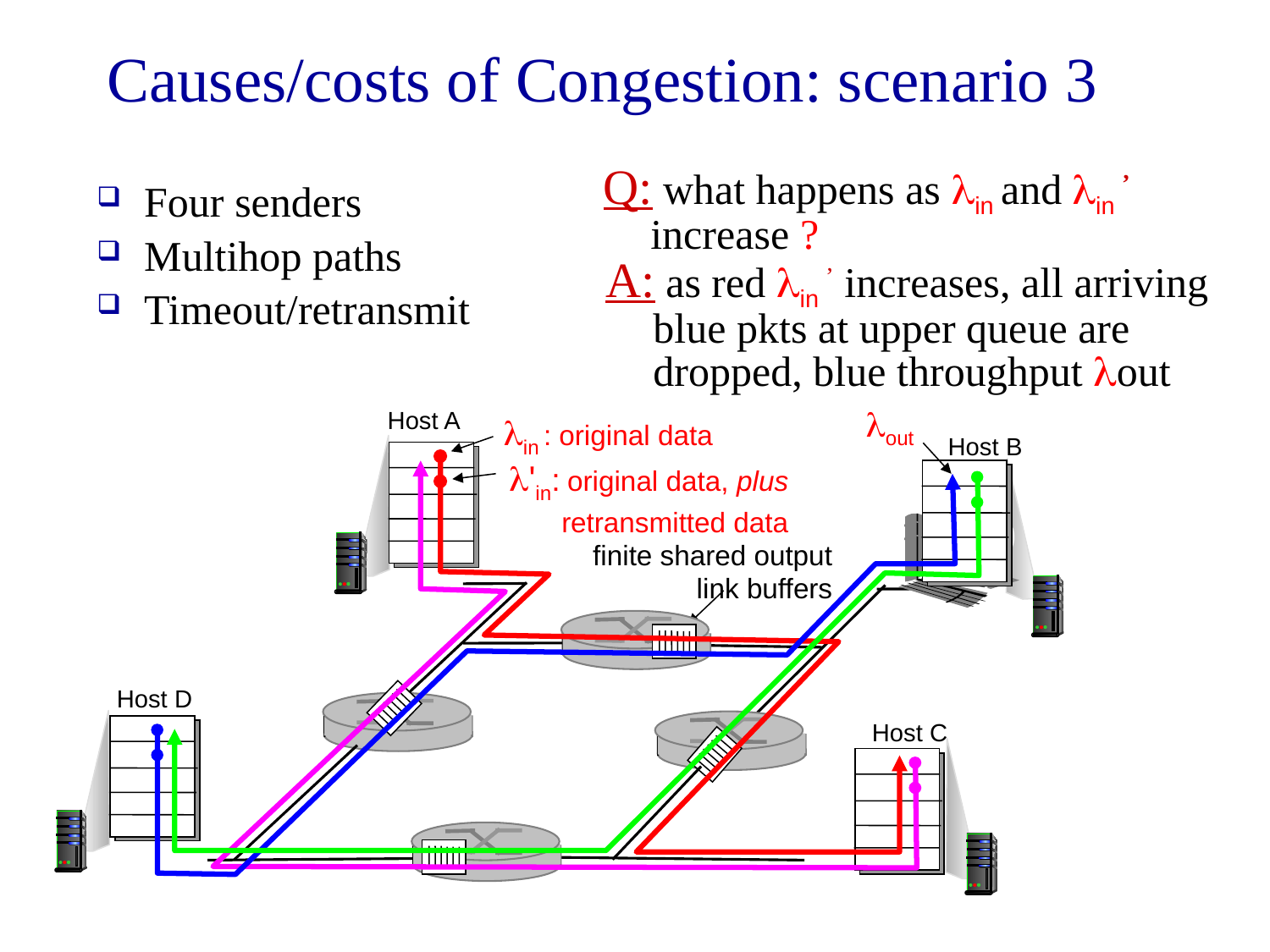

Causes/costs of Congestion: scenario 3
Q: what happens as λin and λin ’ increase ?
Four senders
Multihop paths
Timeout/retransmit

A: as red λin ’ increases, all arriving blue pkts at upper queue are dropped, blue throughput λout
λout
Host A
λin : original data
Host B

λ'in: original data, plus retransmitted data

finite shared output link buffers

Host D

Host C